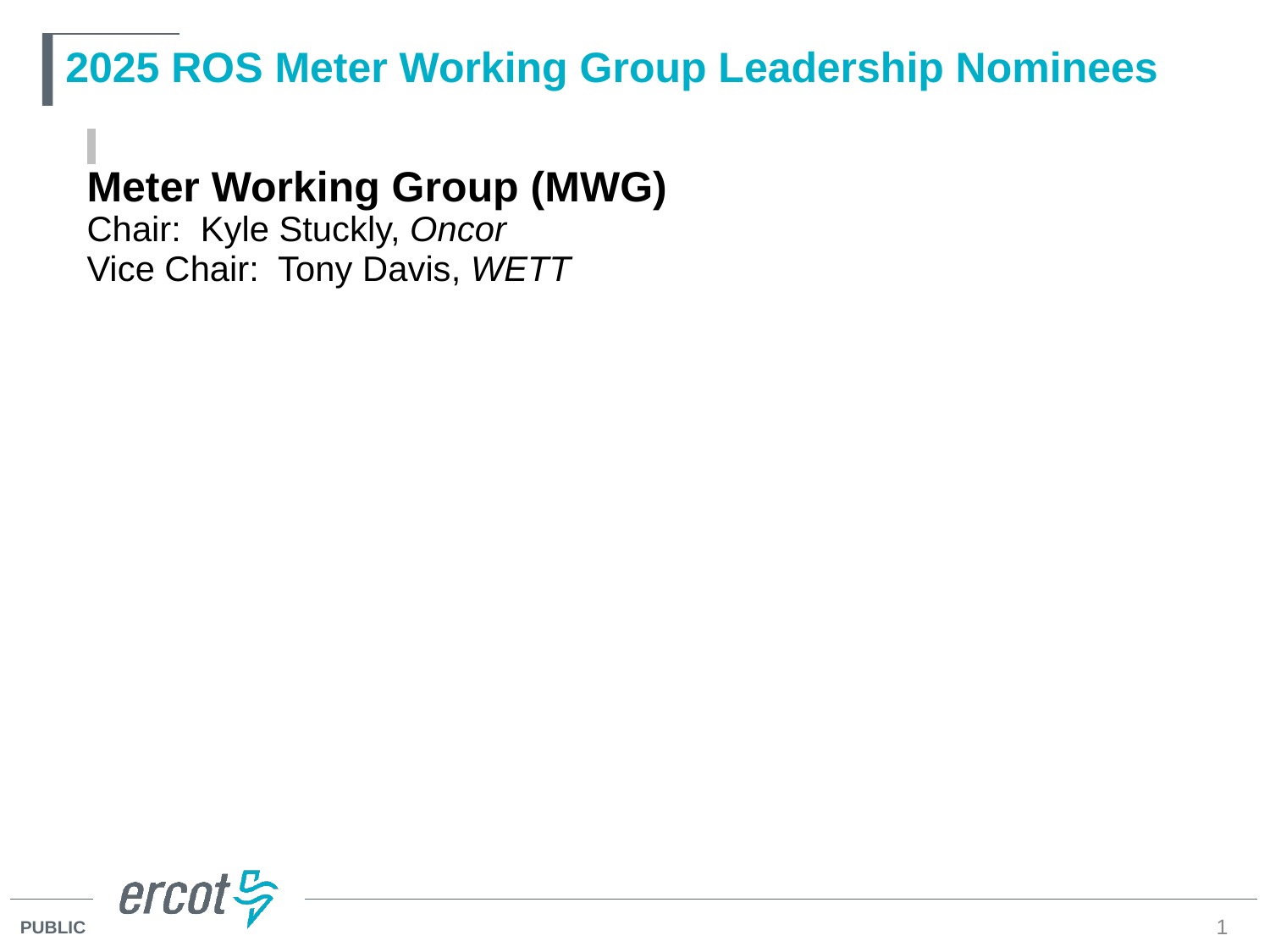

# 2025 ROS Meter Working Group Leadership Nominees

Meter Working Group (MWG)
Chair:  Kyle Stuckly, Oncor
Vice Chair:  Tony Davis, WETT

1